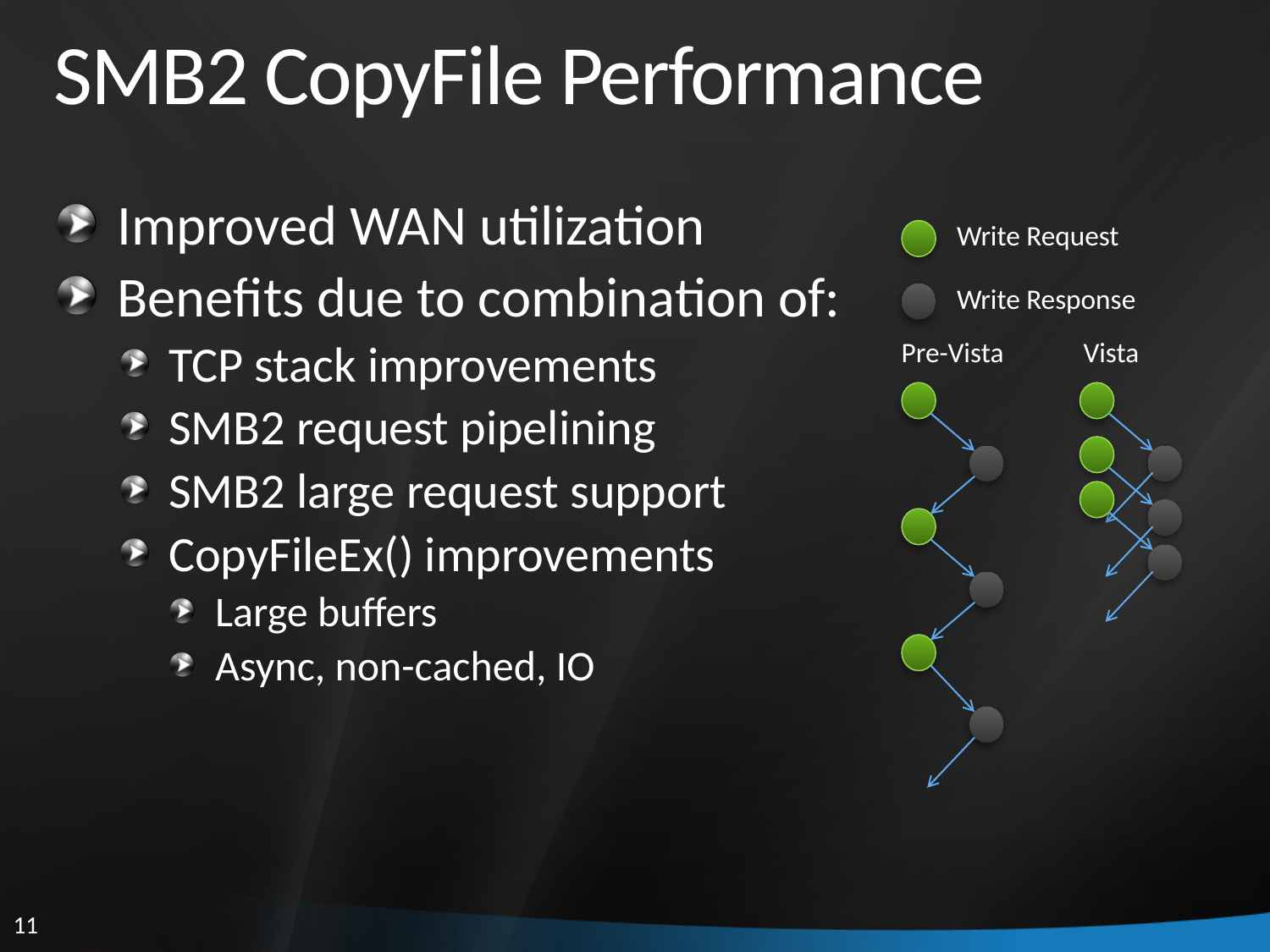

# SMB2 CopyFile Performance
Improved WAN utilization
Benefits due to combination of:
TCP stack improvements
SMB2 request pipelining
SMB2 large request support
CopyFileEx() improvements
Large buffers
Async, non-cached, IO
Write Request

Write Response

Vista
Pre-Vista